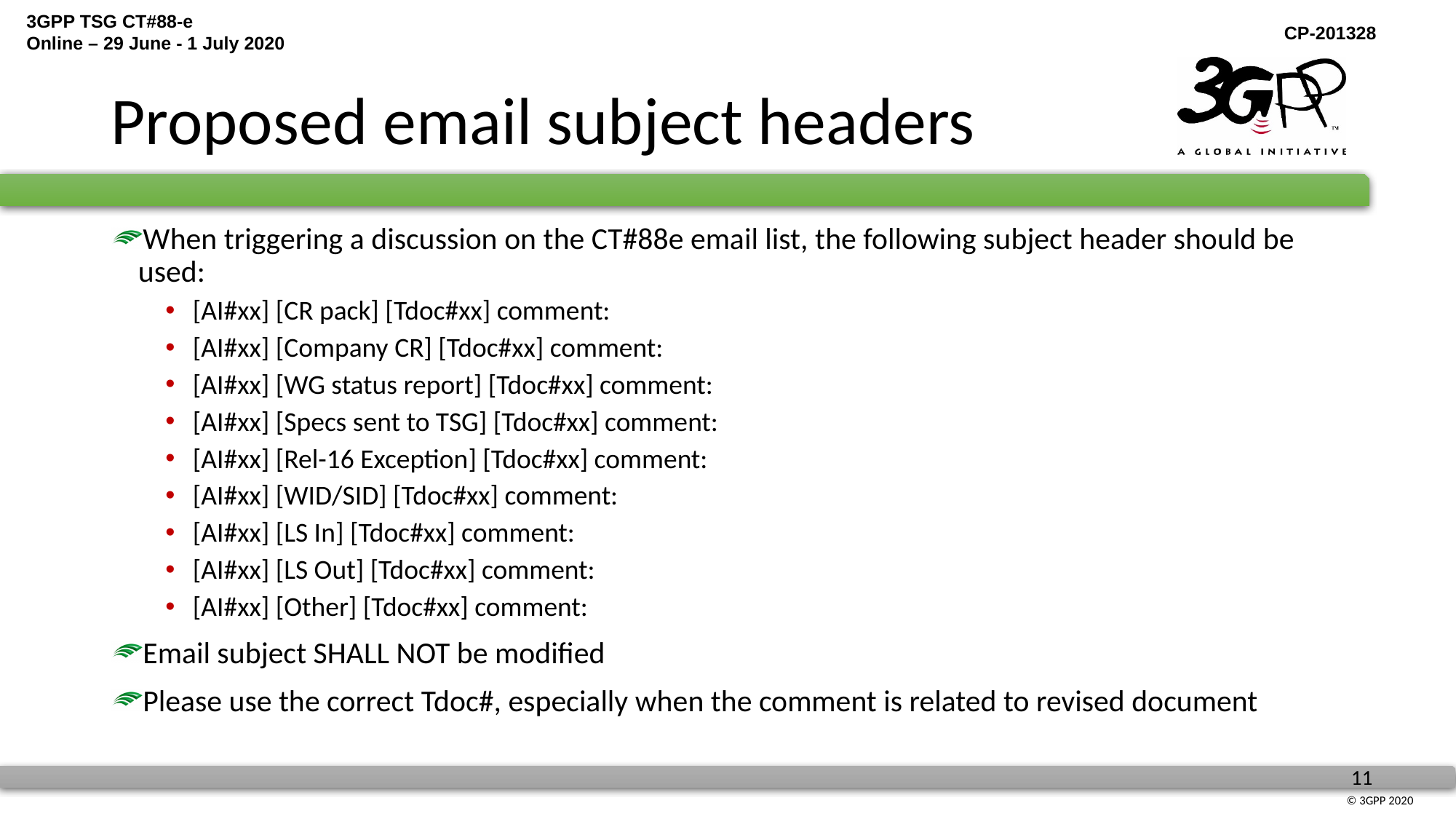

# Proposed email subject headers
When triggering a discussion on the CT#88e email list, the following subject header should be used:
[AI#xx] [CR pack] [Tdoc#xx] comment:
[AI#xx] [Company CR] [Tdoc#xx] comment:
[AI#xx] [WG status report] [Tdoc#xx] comment:
[AI#xx] [Specs sent to TSG] [Tdoc#xx] comment:
[AI#xx] [Rel-16 Exception] [Tdoc#xx] comment:
[AI#xx] [WID/SID] [Tdoc#xx] comment:
[AI#xx] [LS In] [Tdoc#xx] comment:
[AI#xx] [LS Out] [Tdoc#xx] comment:
[AI#xx] [Other] [Tdoc#xx] comment:
Email subject SHALL NOT be modified
Please use the correct Tdoc#, especially when the comment is related to revised document